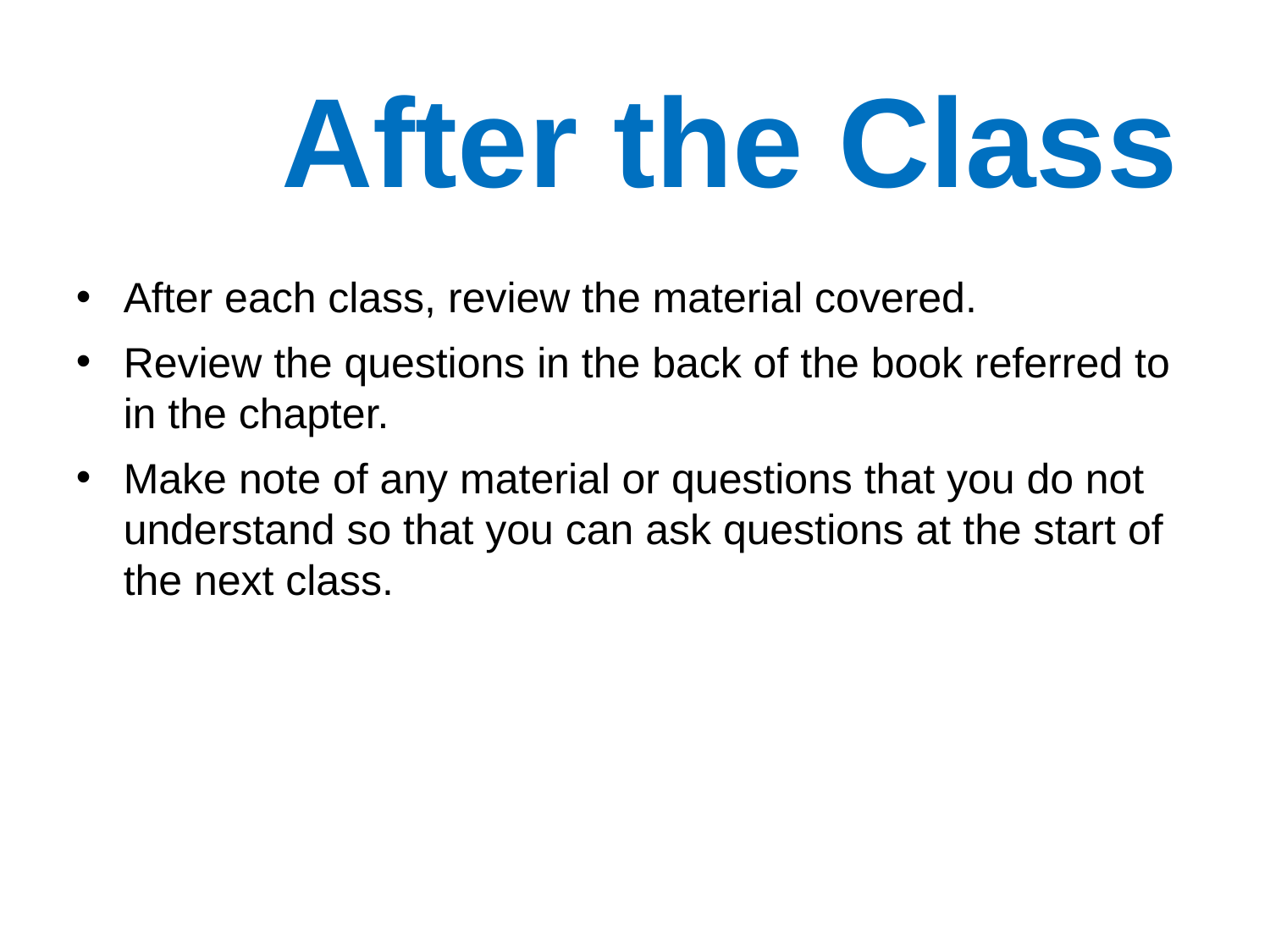

After the Class
After each class, review the material covered.
Review the questions in the back of the book referred to in the chapter.
Make note of any material or questions that you do not understand so that you can ask questions at the start of the next class.